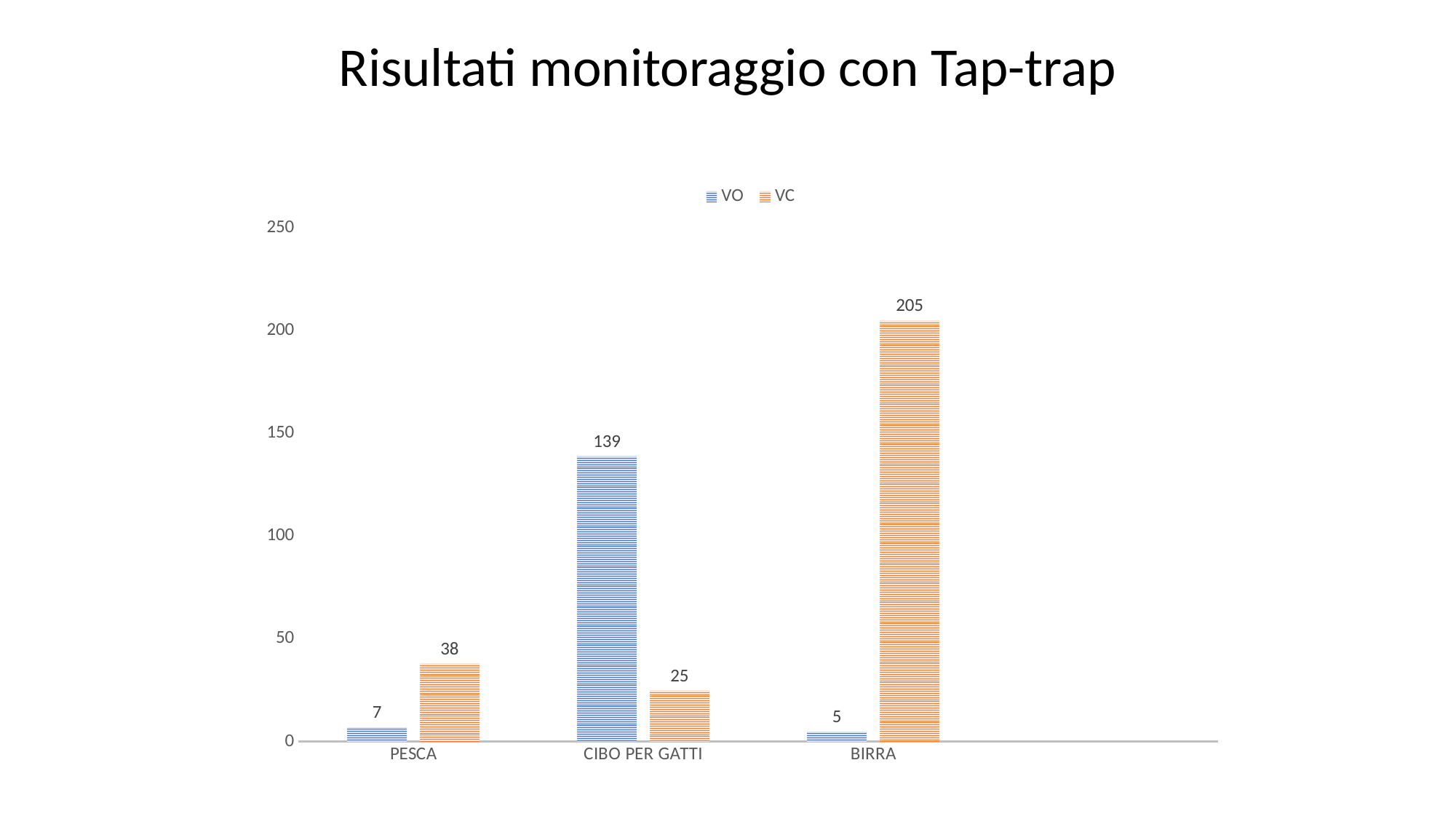

# Risultati monitoraggio con Tap-trap

### Chart

| Category | VO | VC |
|---|---|---|
| PESCA | 7.0 | 38.0 |
| CIBO PER GATTI | 139.0 | 25.0 |
| BIRRA | 5.0 | 205.0 |